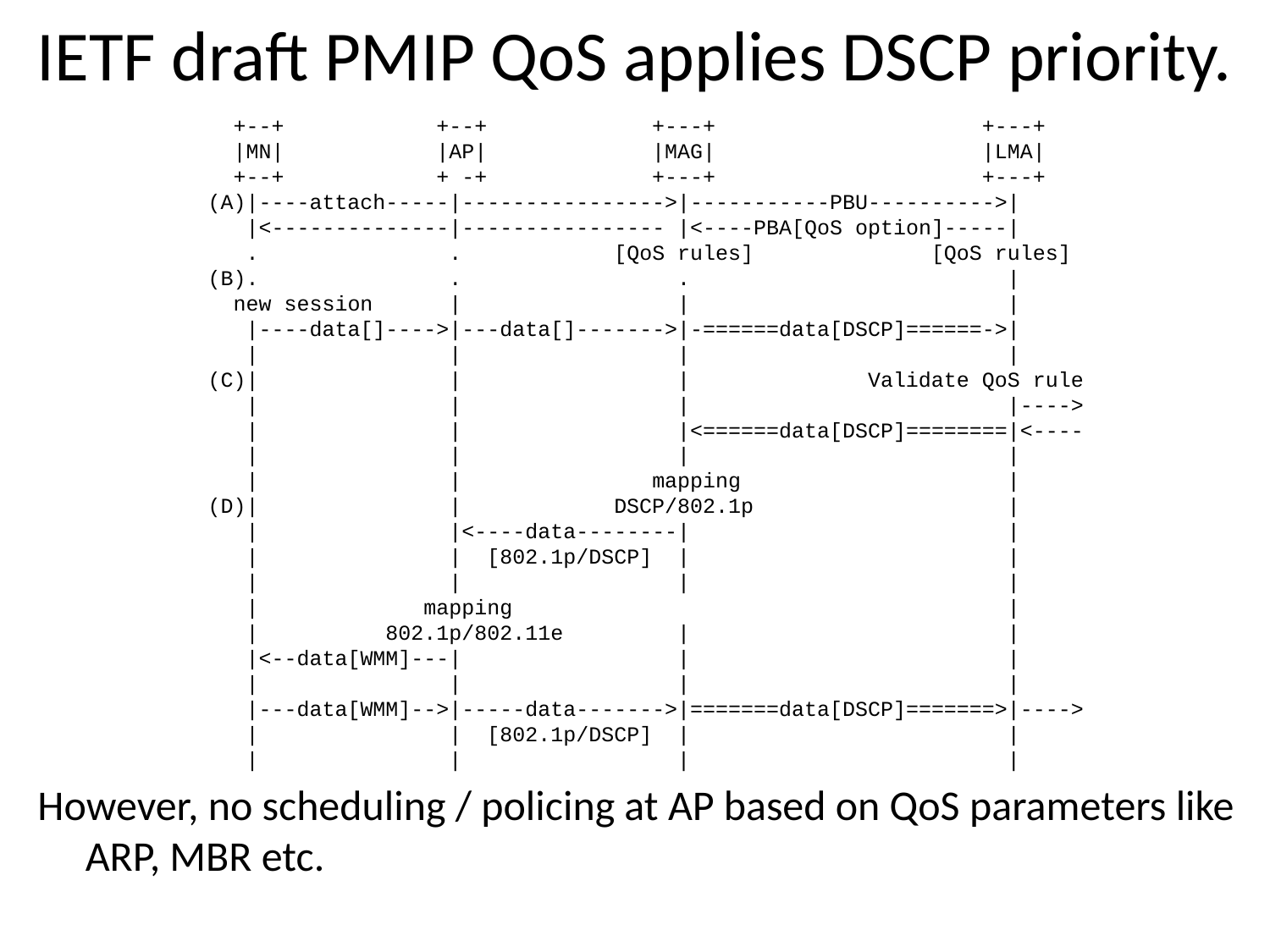

# IETF draft PMIP QoS applies DSCP priority.
     +--+            +--+             +---+                     +---+
     |MN|            |AP|             |MAG|                     |LMA|
     +--+            + -+             +---+                     +---+
   (A)|----attach-----|---------------->|-----------PBU---------->|
      |<--------------|---------------- |<----PBA[QoS option]-----|
      .               .            [QoS rules]              [QoS rules]
   (B).               .                 .                         |
     new session      |                 |                         |
      |----data[]---->|---data[]------->|-======data[DSCP]======->|
      |               |                 |                         |
   (C)|               |                 |              Validate QoS rule
      |               |                 |                         |---->
      |               |                 |<======data[DSCP]========|<----
      |               |                 |                         |
      |               |               mapping                     |
   (D)|               |            DSCP/802.1p                    |
      |               |<----data--------|                         |
      |               |  [802.1p/DSCP]  |                         |
      |               |                 |                         |
      |             mapping                                       |
      |          802.1p/802.11e         |                         |
      |<--data[WMM]---|                 |                         |
      |               |                 |                         |
      |---data[WMM]-->|-----data------->|=======data[DSCP]=======>|---->
      |               |  [802.1p/DSCP]  |                         |
      |               |                 |                         |
However, no scheduling / policing at AP based on QoS parameters like ARP, MBR etc.